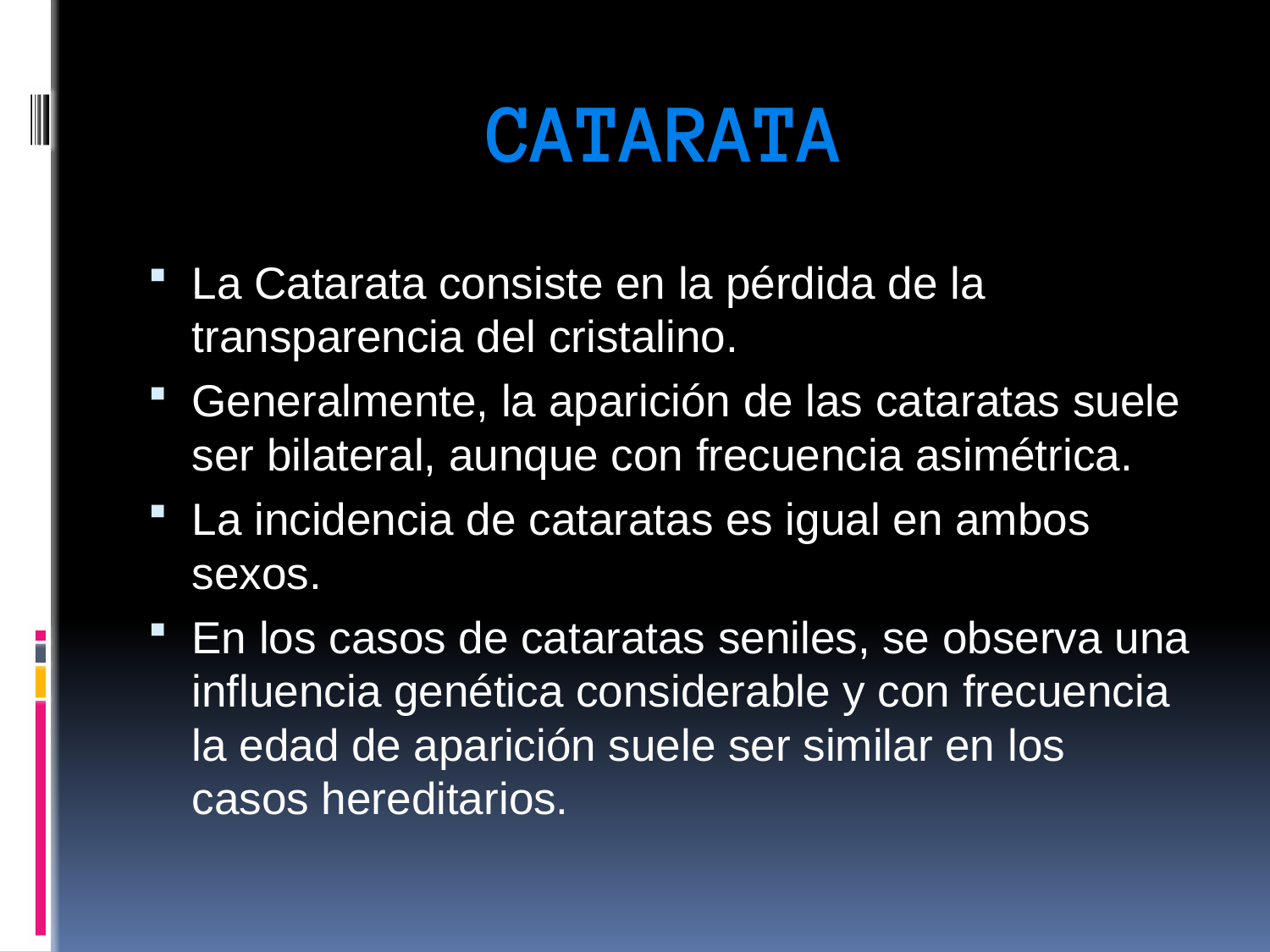

# CATARATA
La Catarata consiste en la pérdida de la transparencia del cristalino.
Generalmente, la aparición de las cataratas suele ser bilateral, aunque con frecuencia asimétrica.
La incidencia de cataratas es igual en ambos sexos.
En los casos de cataratas seniles, se observa una influencia genética considerable y con frecuencia la edad de aparición suele ser similar en los casos hereditarios.